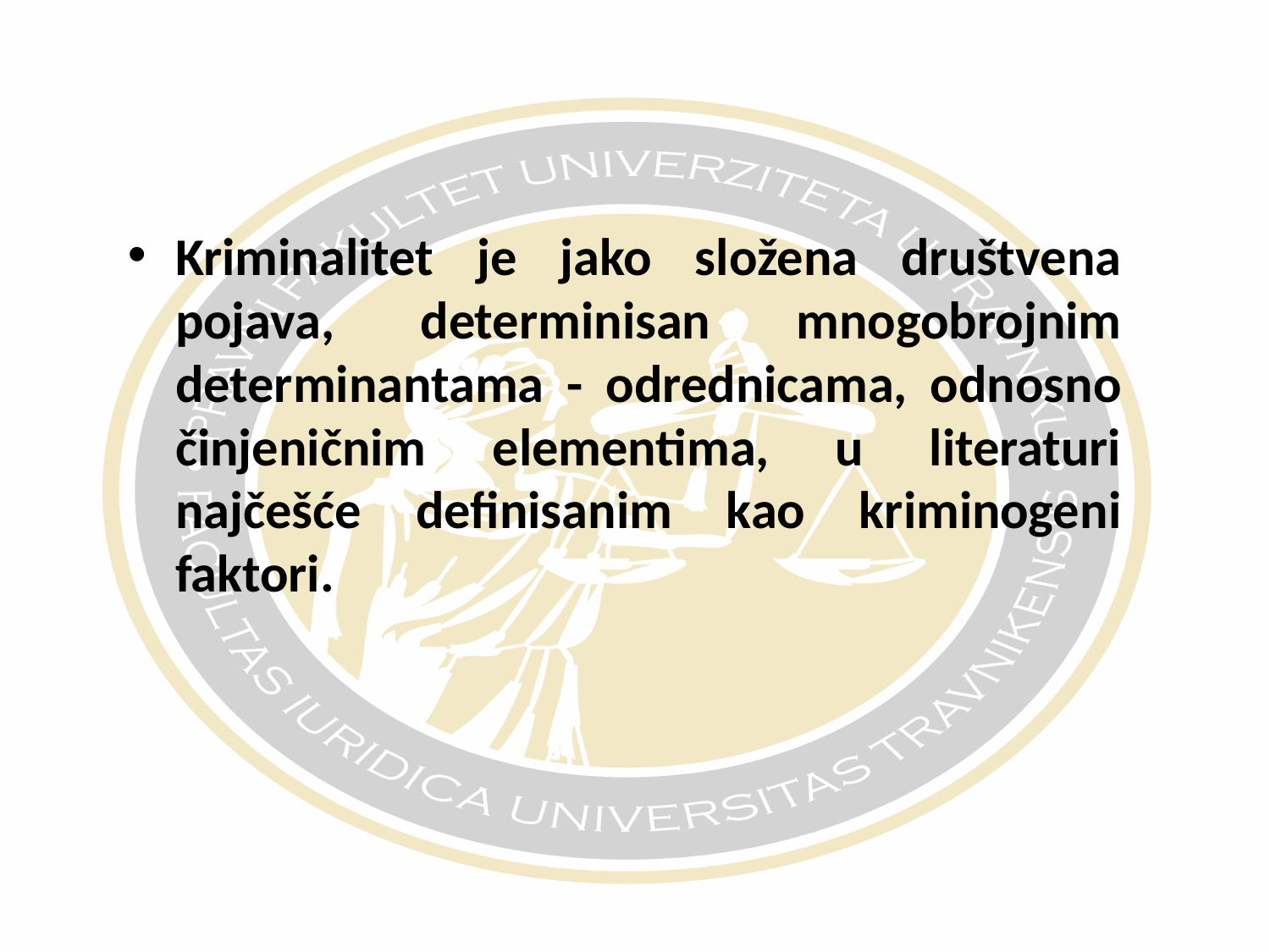

#
Kriminalitet je jako složena društvena pojava, determinisan mnogobrojnim determinantama - odrednicama, odnosno činjeničnim elementima, u literaturi najčešće definisanim kao kriminogeni faktori.